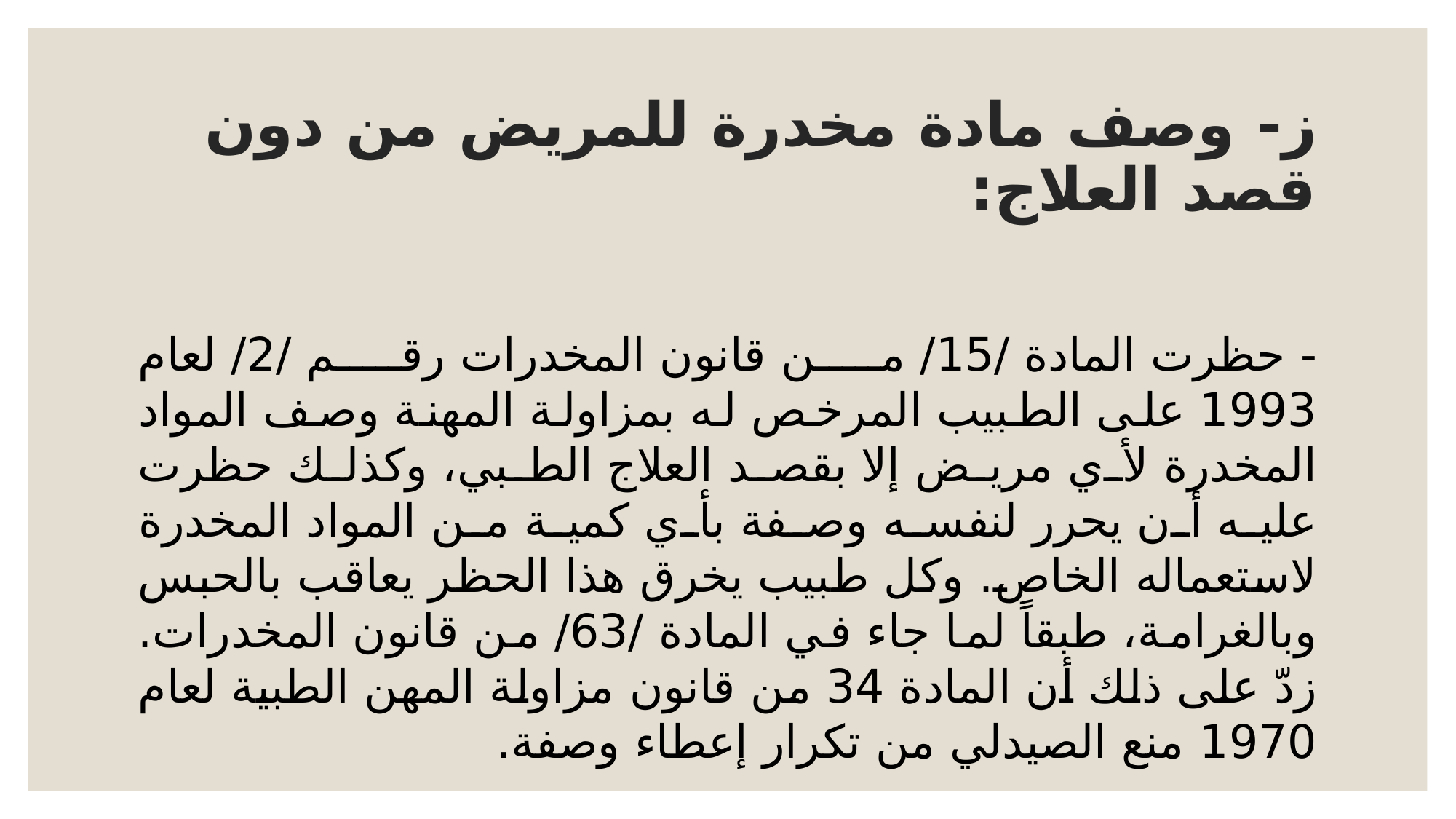

# ز- وصف مادة مخدرة للمريض من دون قصد العلاج:

- حظرت المادة /15/ من قانون المخدرات رقم /2/ لعام 1993 على الطبيب المرخص له بمزاولة المهنة وصف المواد المخدرة لأي مريض إلا بقصد العلاج الطبي، وكذلك حظرت عليه أن يحرر لنفسه وصفة بأي كمية من المواد المخدرة لاستعماله الخاص. وكل طبيب يخرق هذا الحظر يعاقب بالحبس وبالغرامة، طبقاً لما جاء في المادة /63/ من قانون المخدرات. زدّ على ذلك أن المادة 34 من قانون مزاولة المهن الطبية لعام 1970 منع الصيدلي من تكرار إعطاء وصفة.